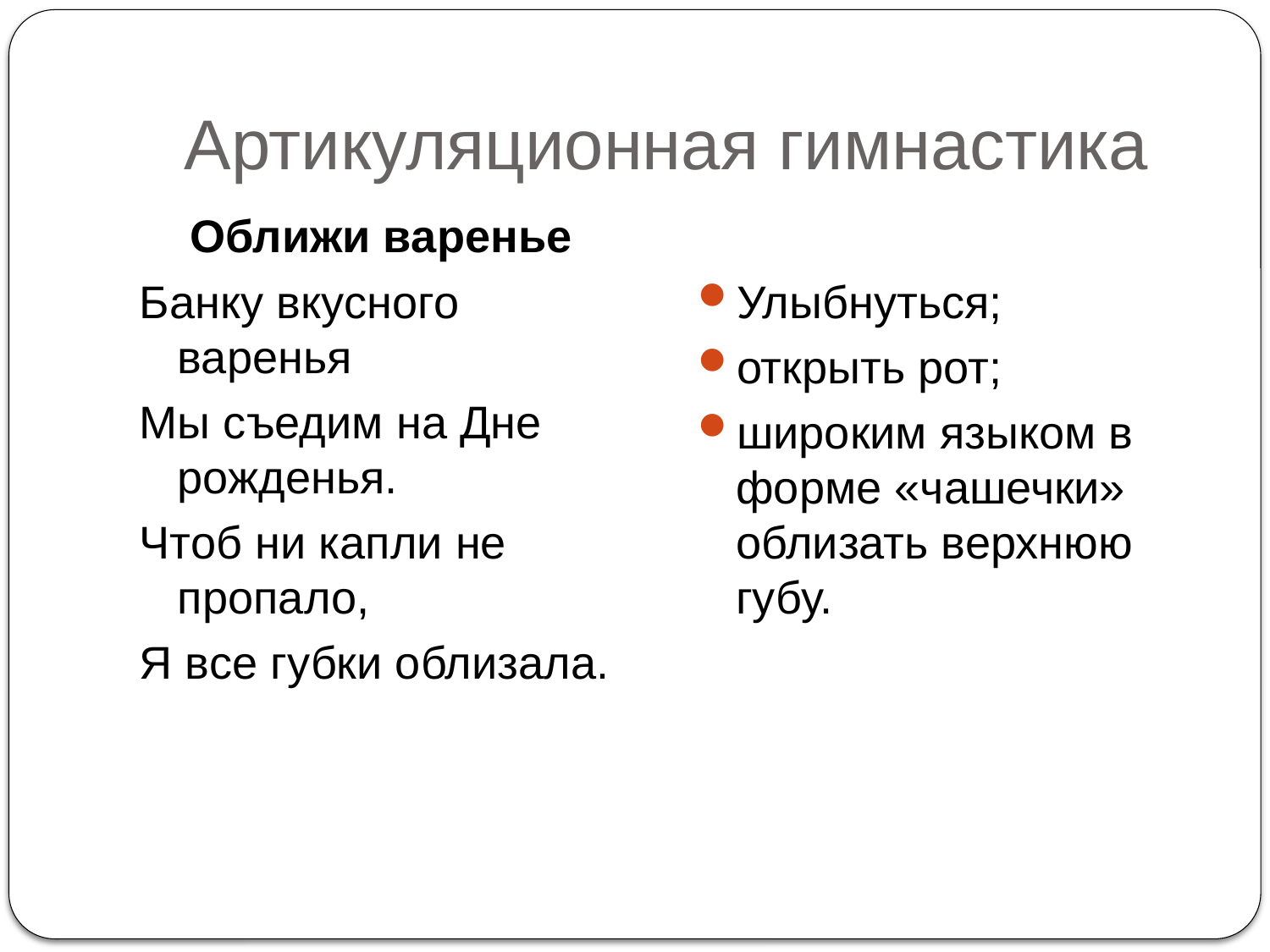

# Артикуляционная гимнастика
Оближи варенье
Банку вкусного варенья
Мы съедим на Дне рожденья.
Чтоб ни капли не пропало,
Я все губки облизала.

Улыбнуться;
открыть рот;
широким языком в форме «чашечки» облизать верхнюю губу.